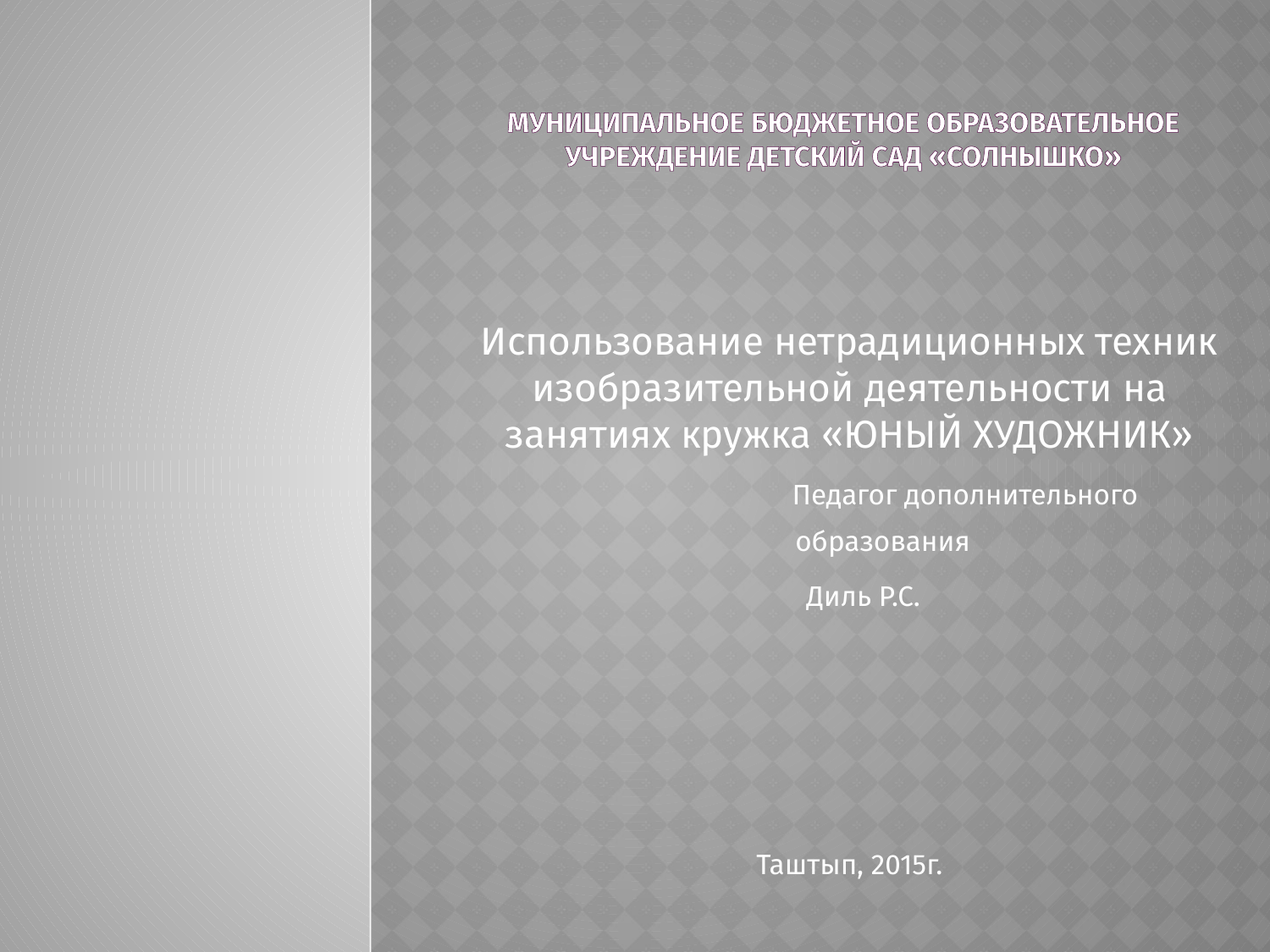

# МУНИЦИПАЛЬНОЕ БЮДЖЕТНОЕ образовательное учреждение ДЕТСКИЙ САД «СОЛНЫШКО»
Использование нетрадиционных техник изобразительной деятельности на занятиях кружка «ЮНЫЙ ХУДОЖНИК»
	           Педагог дополнительного
          образования
		        Диль Р.С.

Таштып, 2015г.